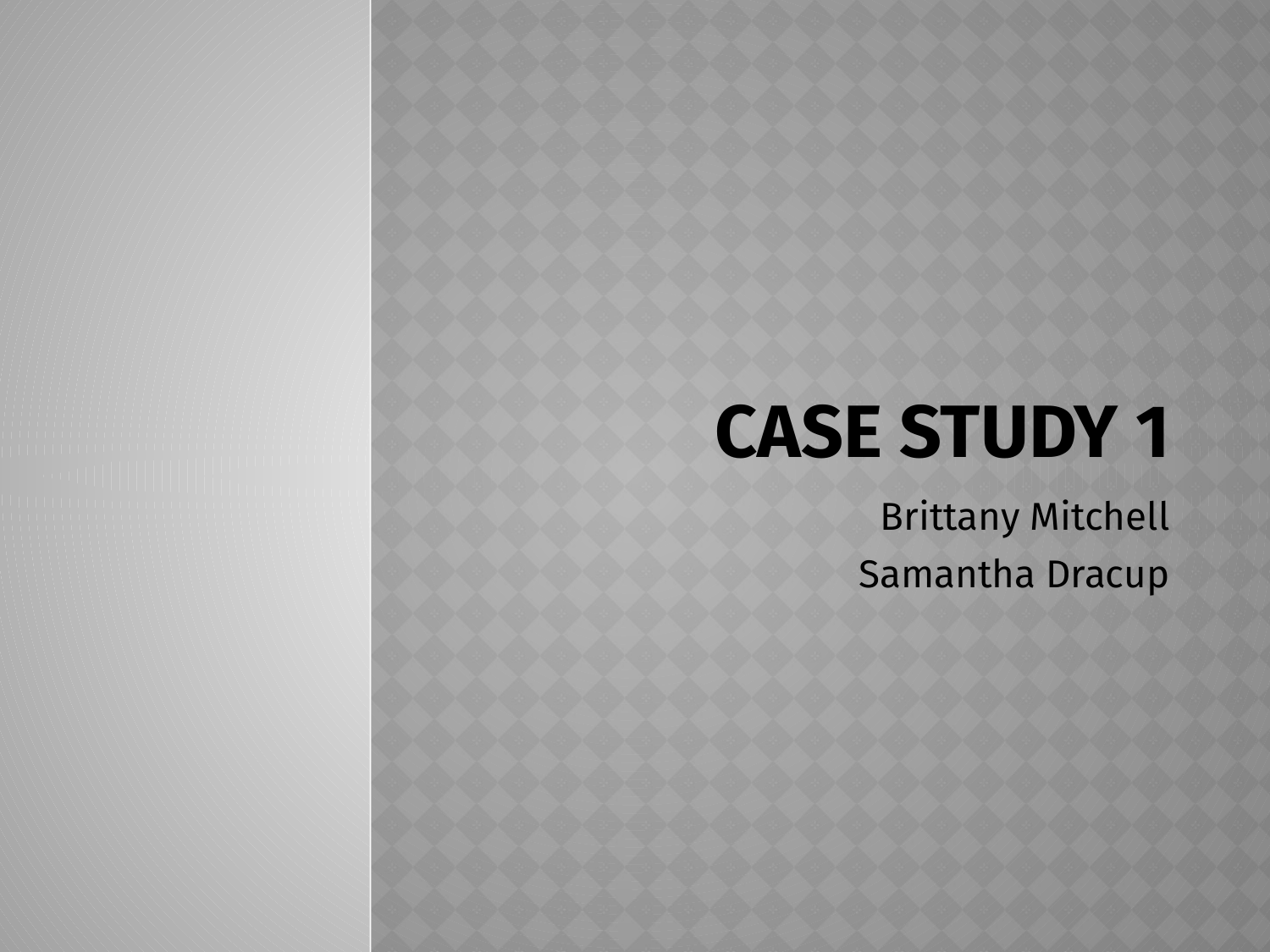

# Case Study 1
Brittany Mitchell
Samantha Dracup